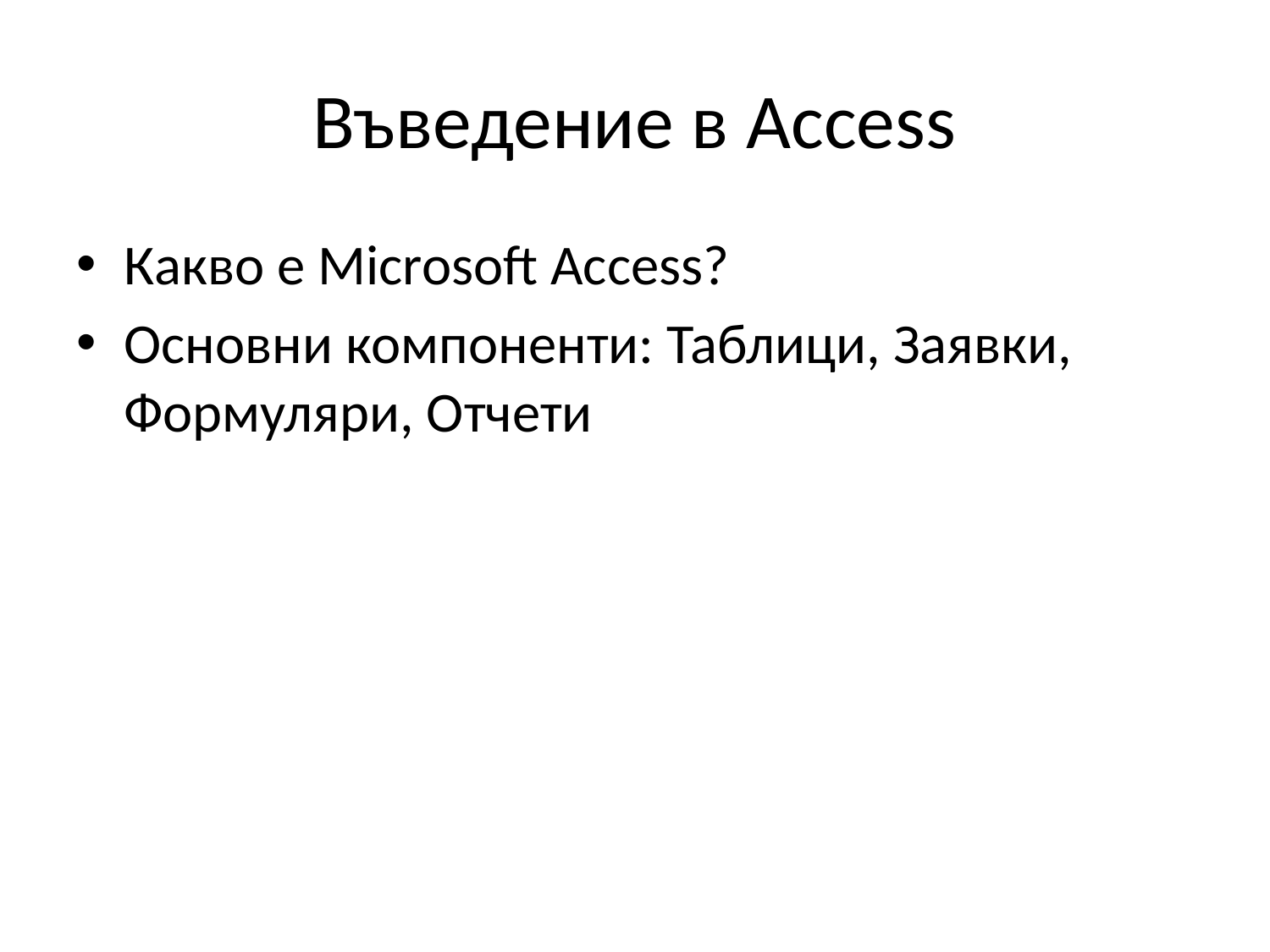

# Въведение в Access
Какво е Microsoft Access?
Основни компоненти: Таблици, Заявки, Формуляри, Отчети